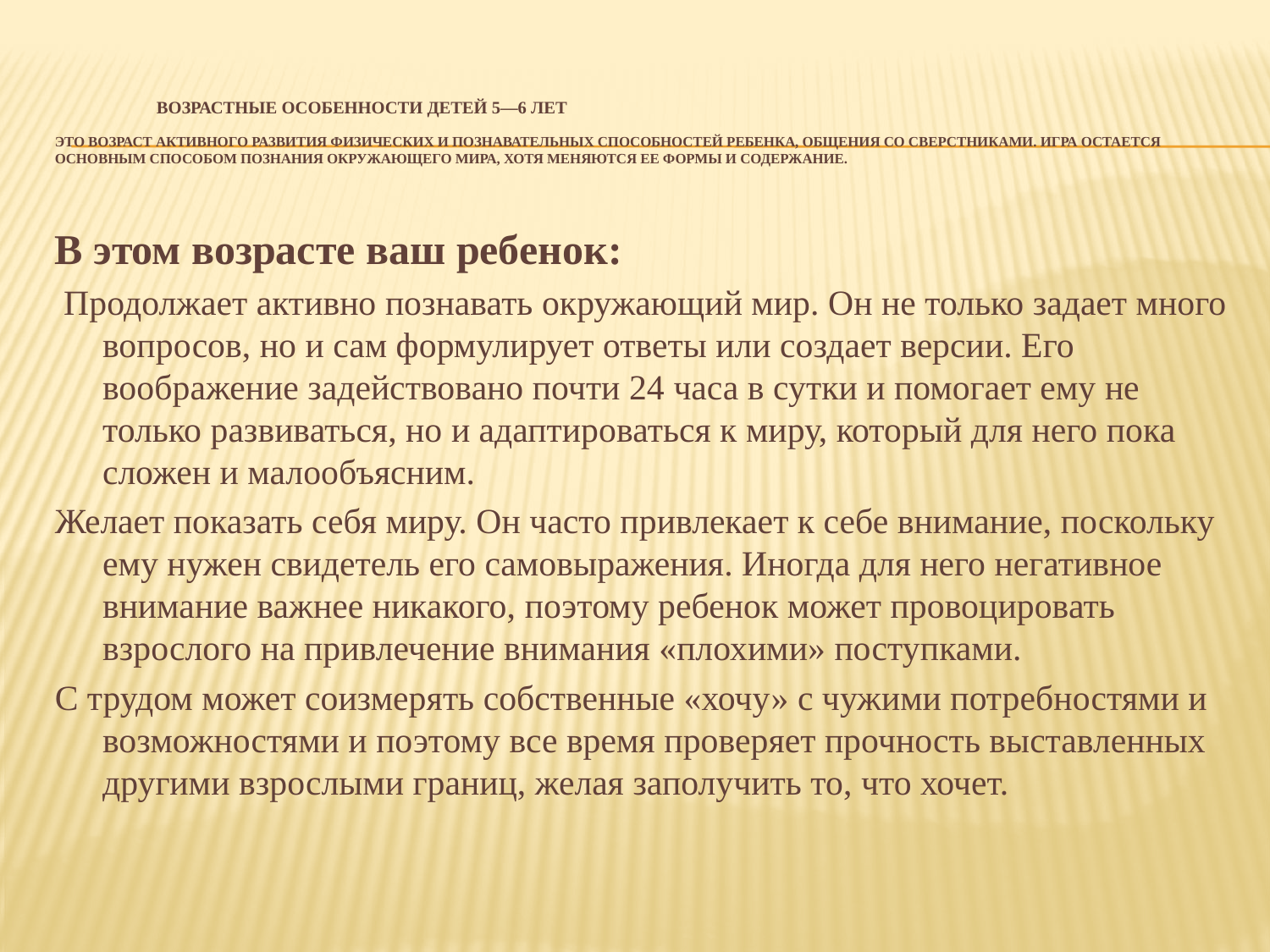

# Возрастные особенности детей 5—6 лет Это возраст активного развития физических и познавательных способностей ребенка, общения со сверстниками. Игра остается основным способом познания окружающего мира, хотя меняются ее формы и содержание.
В этом возрасте ваш ребенок:
 Продолжает активно познавать окружающий мир. Он не только задает много вопросов, но и сам формулирует ответы или создает версии. Его воображение задействовано почти 24 часа в сутки и помогает ему не только развиваться, но и адаптироваться к миру, который для него пока сложен и малообъясним.
Желает показать себя миру. Он часто привлекает к себе внимание, поскольку ему нужен свидетель его самовыражения. Иногда для него негативное внимание важнее никакого, поэтому ребенок может провоцировать взрослого на привлечение внимания «плохими» поступками.
С трудом может соизмерять собственные «хочу» с чужими потребностями и возможностями и поэтому все время проверяет прочность выставленных другими взрослыми границ, желая заполучить то, что хочет.